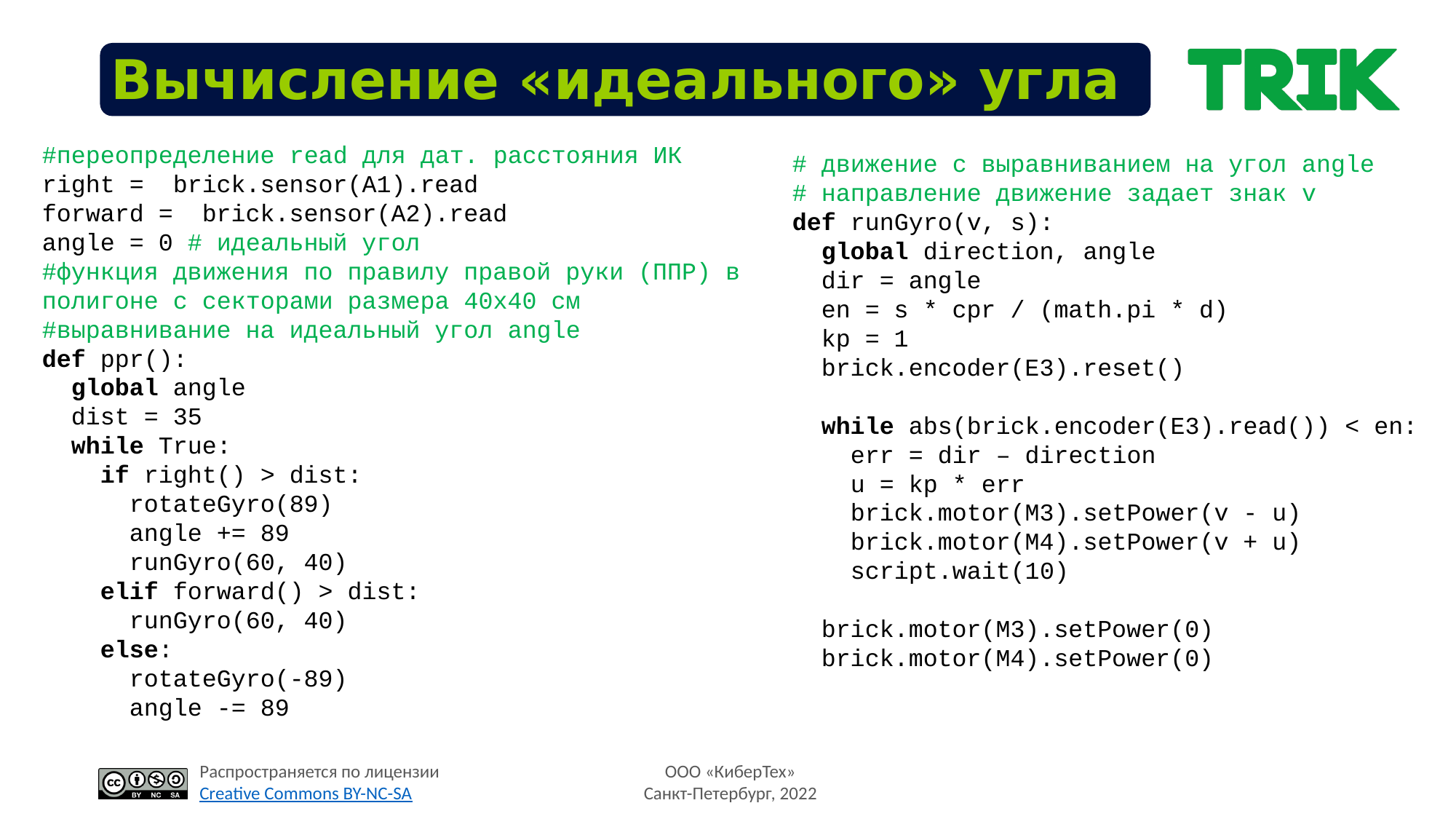

# Вычисление «идеального» угла
#переопределение read для дат. расстояния ИК
right =  brick.sensor(A1).read
forward =  brick.sensor(A2).read
angle = 0 # идеальный угол
#функция движения по правилу правой руки (ППР) в полигоне c секторами размера 40х40 см
#выравнивание на идеальный угол angle
def ppr():
  global angle
  dist = 35
  while True:
    if right() > dist:
      rotateGyro(89)
      angle += 89
      runGyro(60, 40)
    elif forward() > dist:
      runGyro(60, 40)
    else:
      rotateGyro(-89)
      angle -= 89

# движение с выравниванием на угол angle # направление движение задает знак v
def runGyro(v, s):
  global direction, angle
  dir = angle
  en = s * cpr / (math.pi * d)
  kp = 1
  brick.encoder(E3).reset()

  while abs(brick.encoder(E3).read()) < en:
    err = dir – direction
    u = kp * err
    brick.motor(M3).setPower(v - u)
    brick.motor(M4).setPower(v + u)
    script.wait(10)

  brick.motor(M3).setPower(0)
  brick.motor(M4).setPower(0)